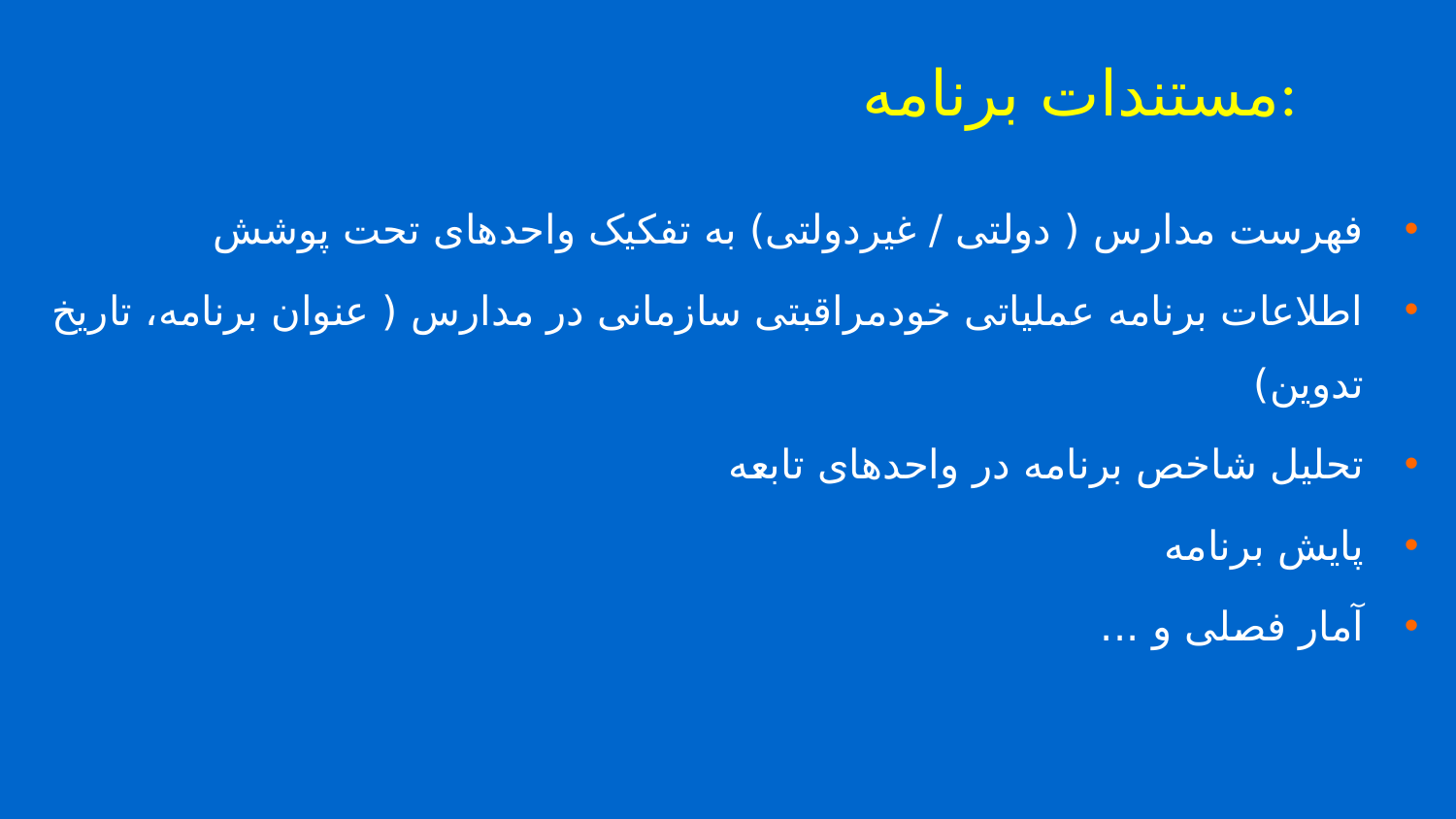

# مستندات برنامه:
فهرست مدارس ( دولتی / غیردولتی) به تفکیک واحدهای تحت پوشش
اطلاعات برنامه عملیاتی خودمراقبتی سازمانی در مدارس ( عنوان برنامه، تاریخ تدوین)
تحلیل شاخص برنامه در واحدهای تابعه
پایش برنامه
آمار فصلی و ...